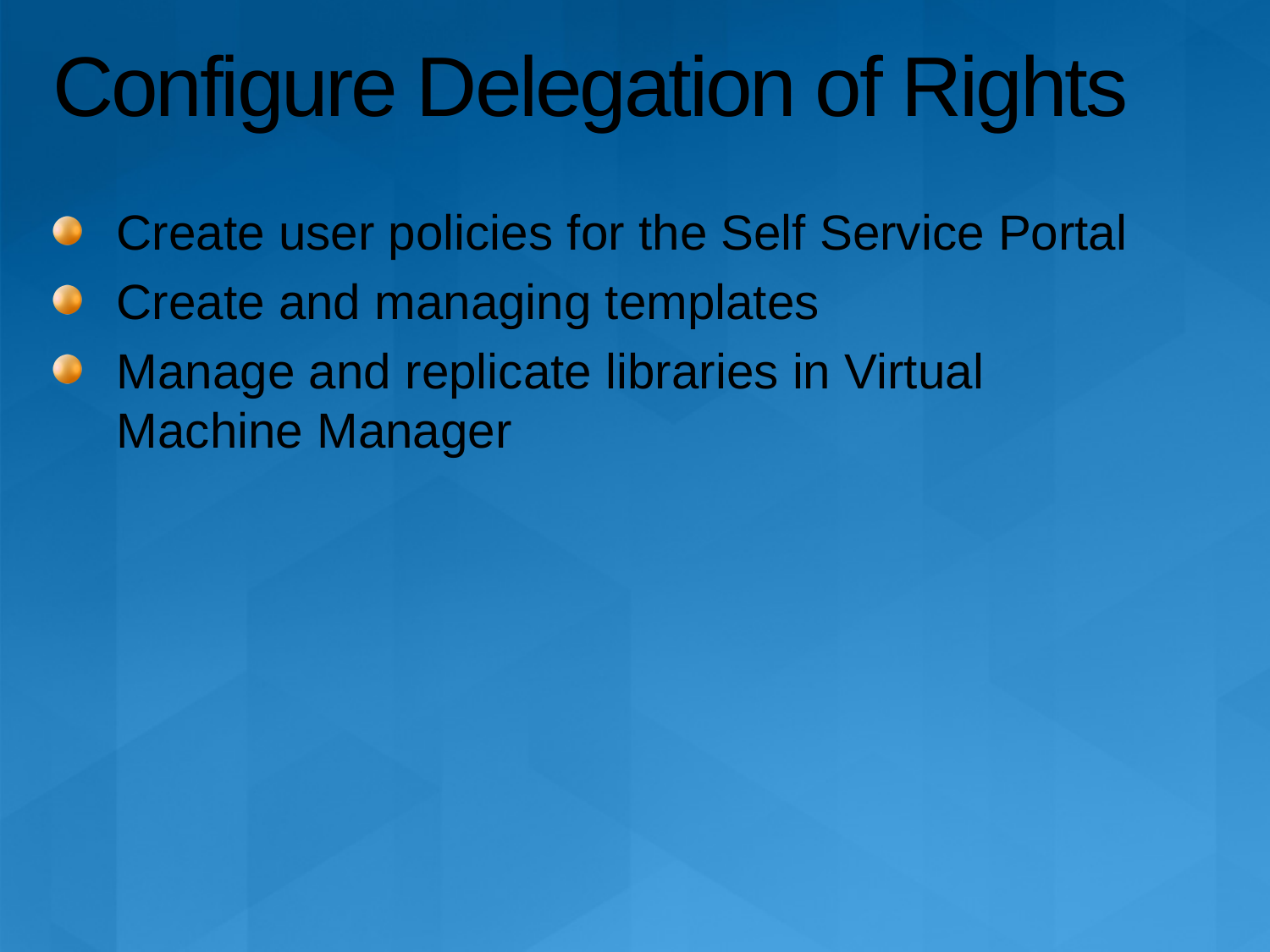

# Configure Delegation of Rights
Create user policies for the Self Service Portal
Create and managing templates
Manage and replicate libraries in Virtual Machine Manager